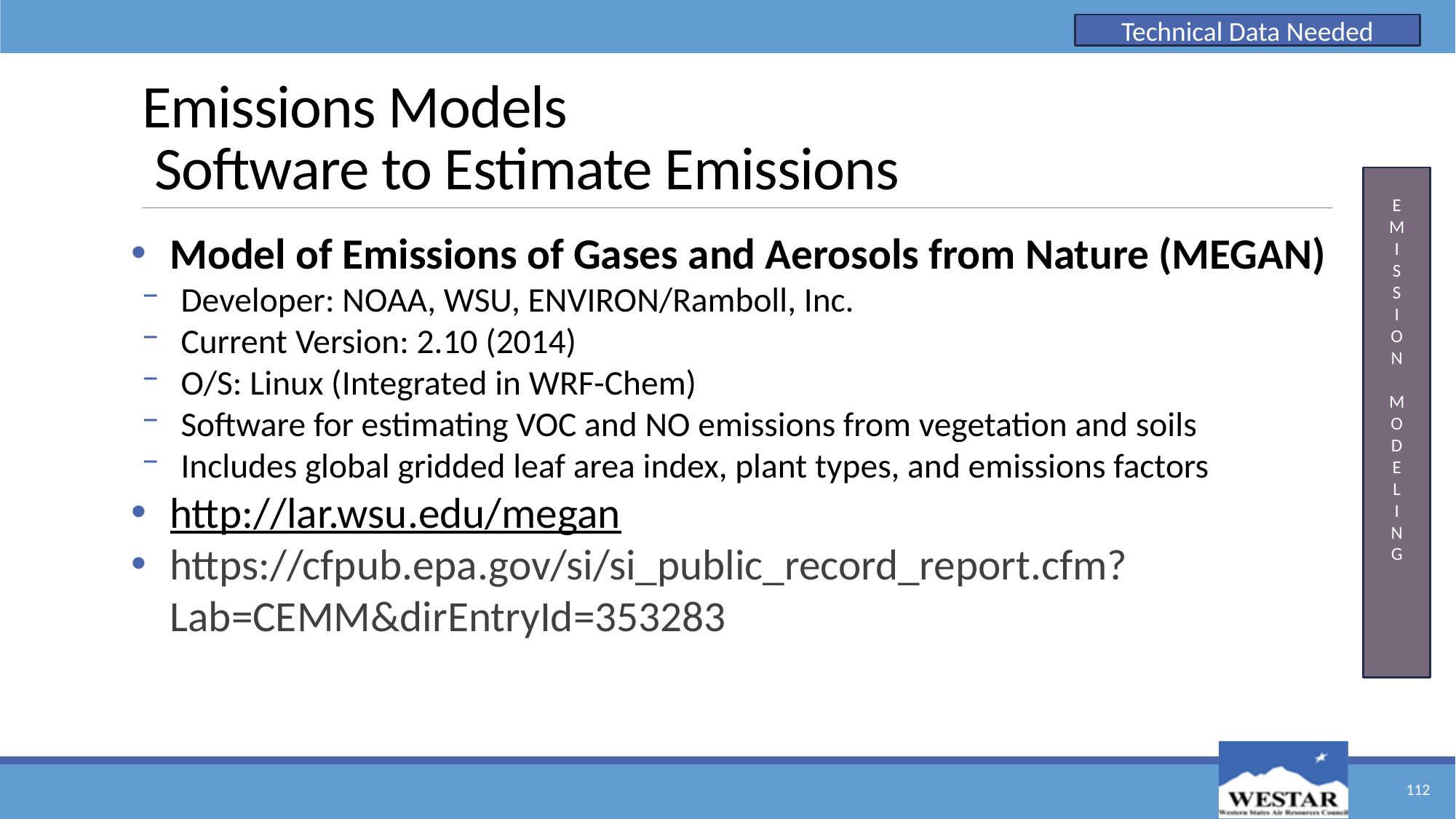

Technical Data Needed
# Emissions Models Software to Estimate Emissions
E
M
I
S
S
I
O
N

M
O
D
E
L
I
N
G

Model of Emissions of Gases and Aerosols from Nature (MEGAN)
Developer: NOAA, WSU, ENVIRON/Ramboll, Inc.
Current Version: 2.10 (2014)
O/S: Linux (Integrated in WRF-Chem)
Software for estimating VOC and NO emissions from vegetation and soils
Includes global gridded leaf area index, plant types, and emissions factors
http://lar.wsu.edu/megan
https://cfpub.epa.gov/si/si_public_record_report.cfm?Lab=CEMM&dirEntryId=353283

112